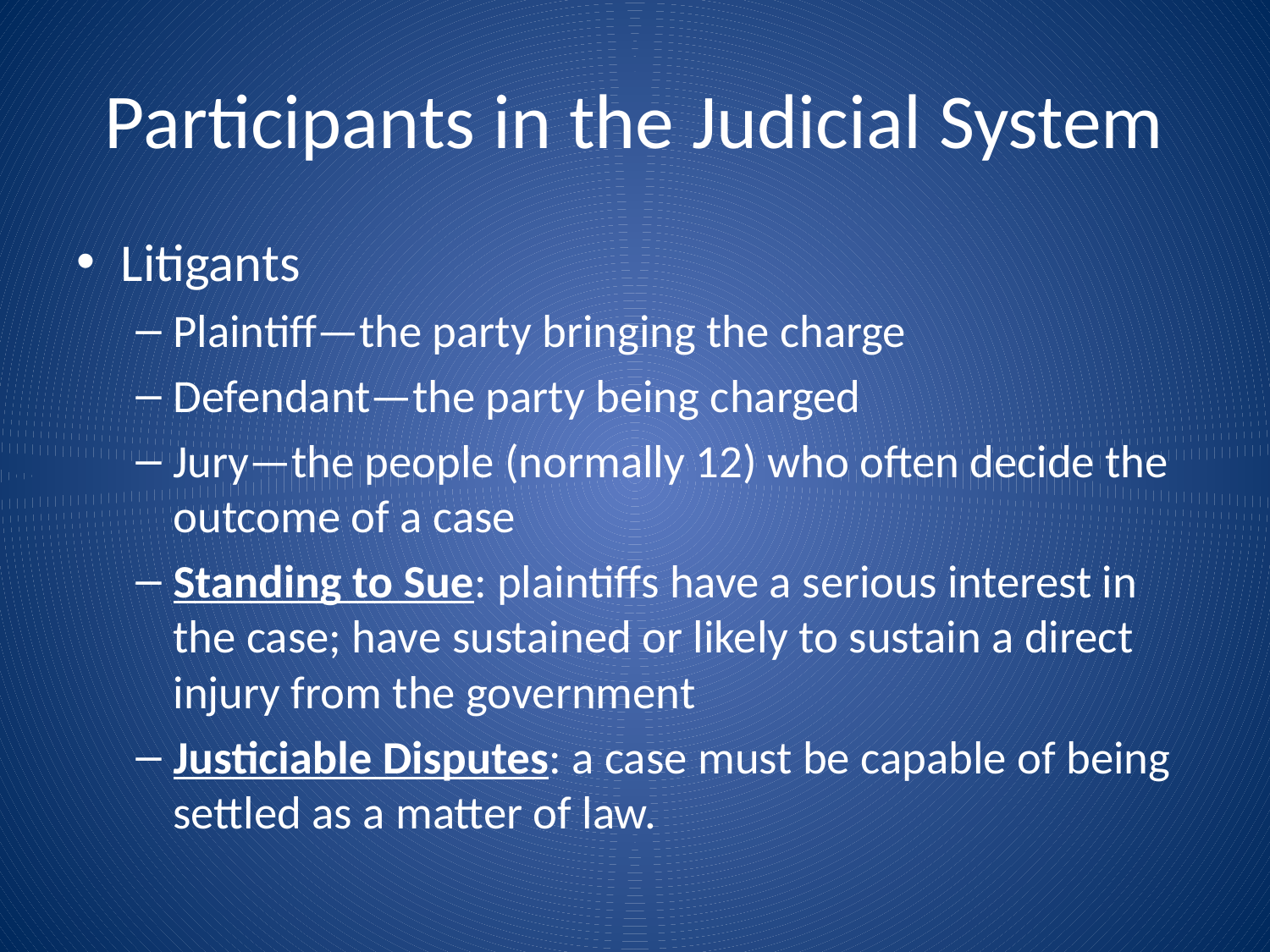

# Participants in the Judicial System
Litigants
Plaintiff—the party bringing the charge
Defendant—the party being charged
Jury—the people (normally 12) who often decide the outcome of a case
Standing to Sue: plaintiffs have a serious interest in the case; have sustained or likely to sustain a direct injury from the government
Justiciable Disputes: a case must be capable of being settled as a matter of law.